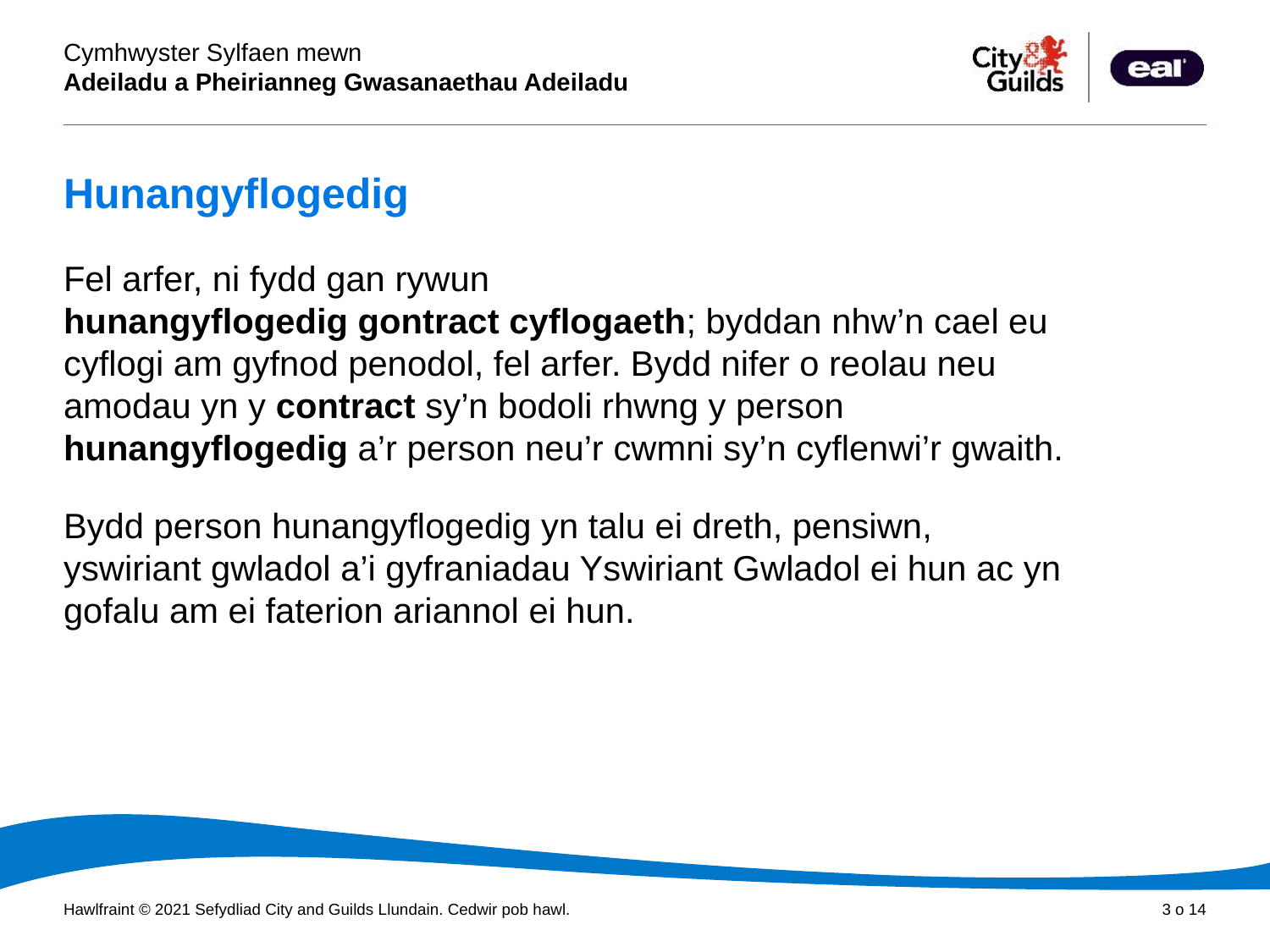

Hunangyflogedig

Fel arfer, ni fydd gan rywun hunangyflogedig gontract cyflogaeth; byddan nhw’n cael eu cyflogi am gyfnod penodol, fel arfer. Bydd nifer o reolau neu amodau yn y contract sy’n bodoli rhwng y person hunangyflogedig a’r person neu’r cwmni sy’n cyflenwi’r gwaith.
Bydd person hunangyflogedig yn talu ei dreth, pensiwn, yswiriant gwladol a’i gyfraniadau Yswiriant Gwladol ei hun ac yn gofalu am ei faterion ariannol ei hun.